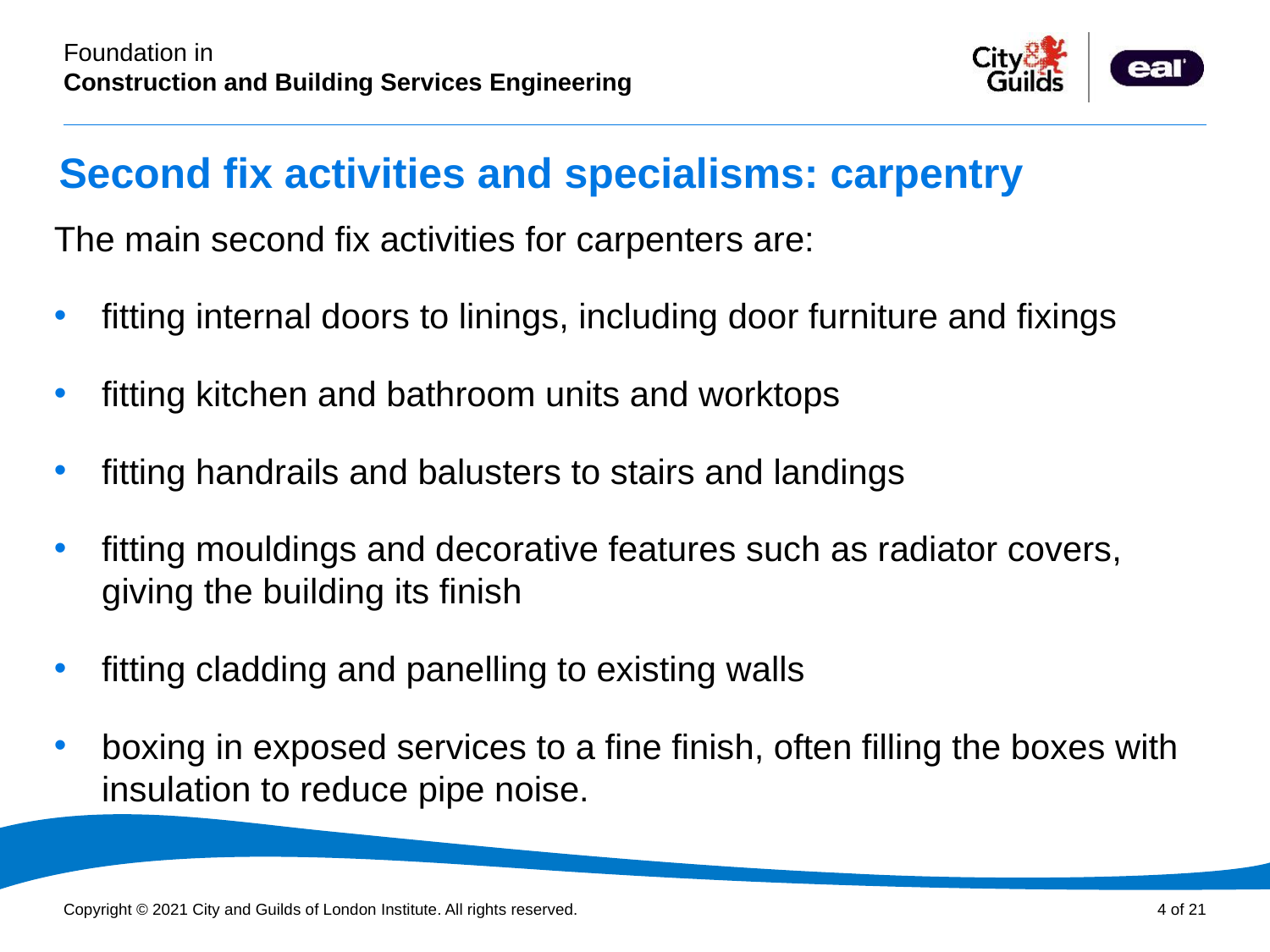

# Second fix activities and specialisms: carpentry
The main second fix activities for carpenters are:
fitting internal doors to linings, including door furniture and fixings
fitting kitchen and bathroom units and worktops
fitting handrails and balusters to stairs and landings
fitting mouldings and decorative features such as radiator covers, giving the building its finish
fitting cladding and panelling to existing walls
boxing in exposed services to a fine finish, often filling the boxes with insulation to reduce pipe noise.